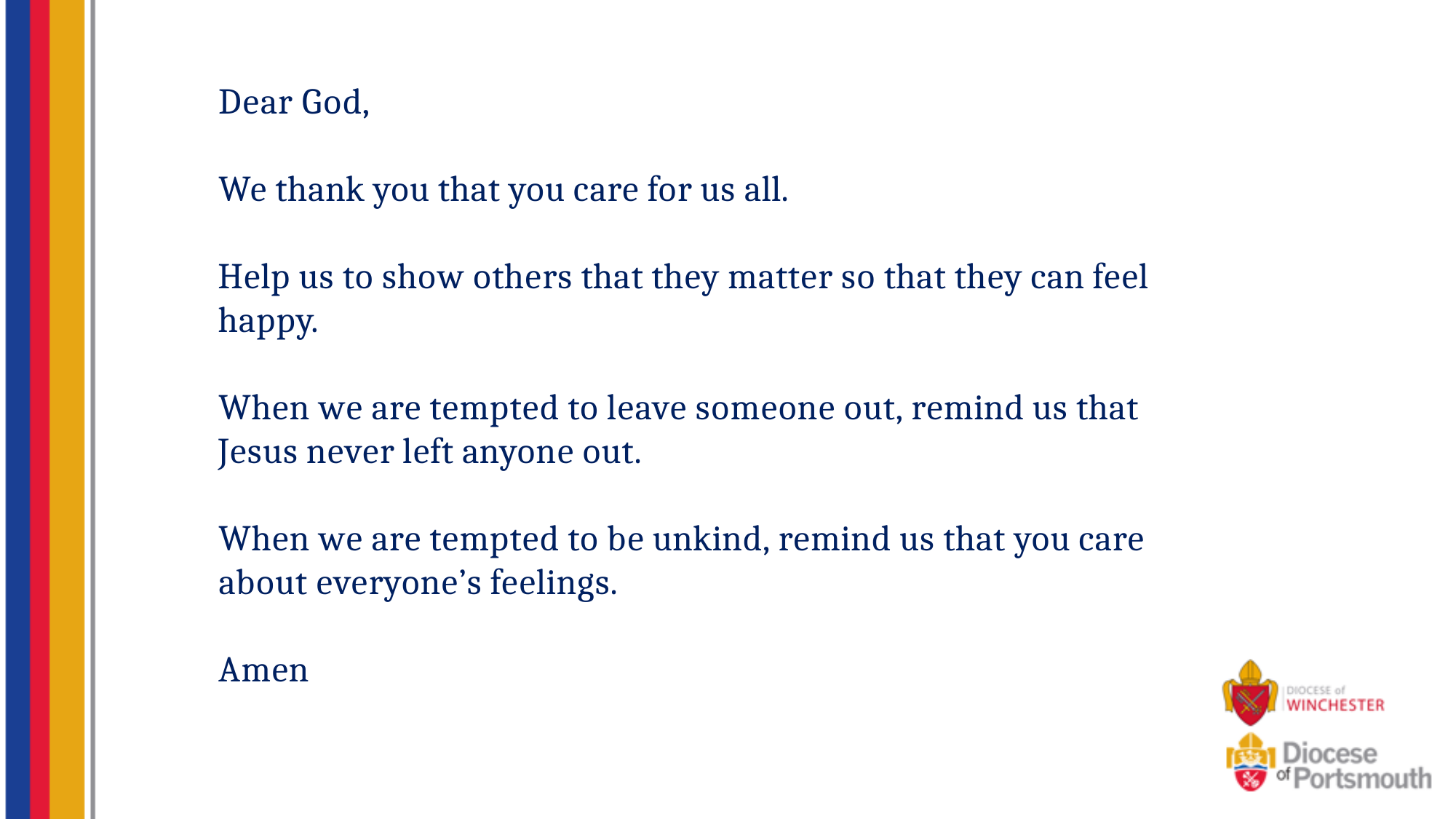

Dear God,

We thank you that you care for us all.

Help us to show others that they matter so that they can feel happy.
When we are tempted to leave someone out, remind us that Jesus never left anyone out.
When we are tempted to be unkind, remind us that you care about everyone’s feelings.

Amen